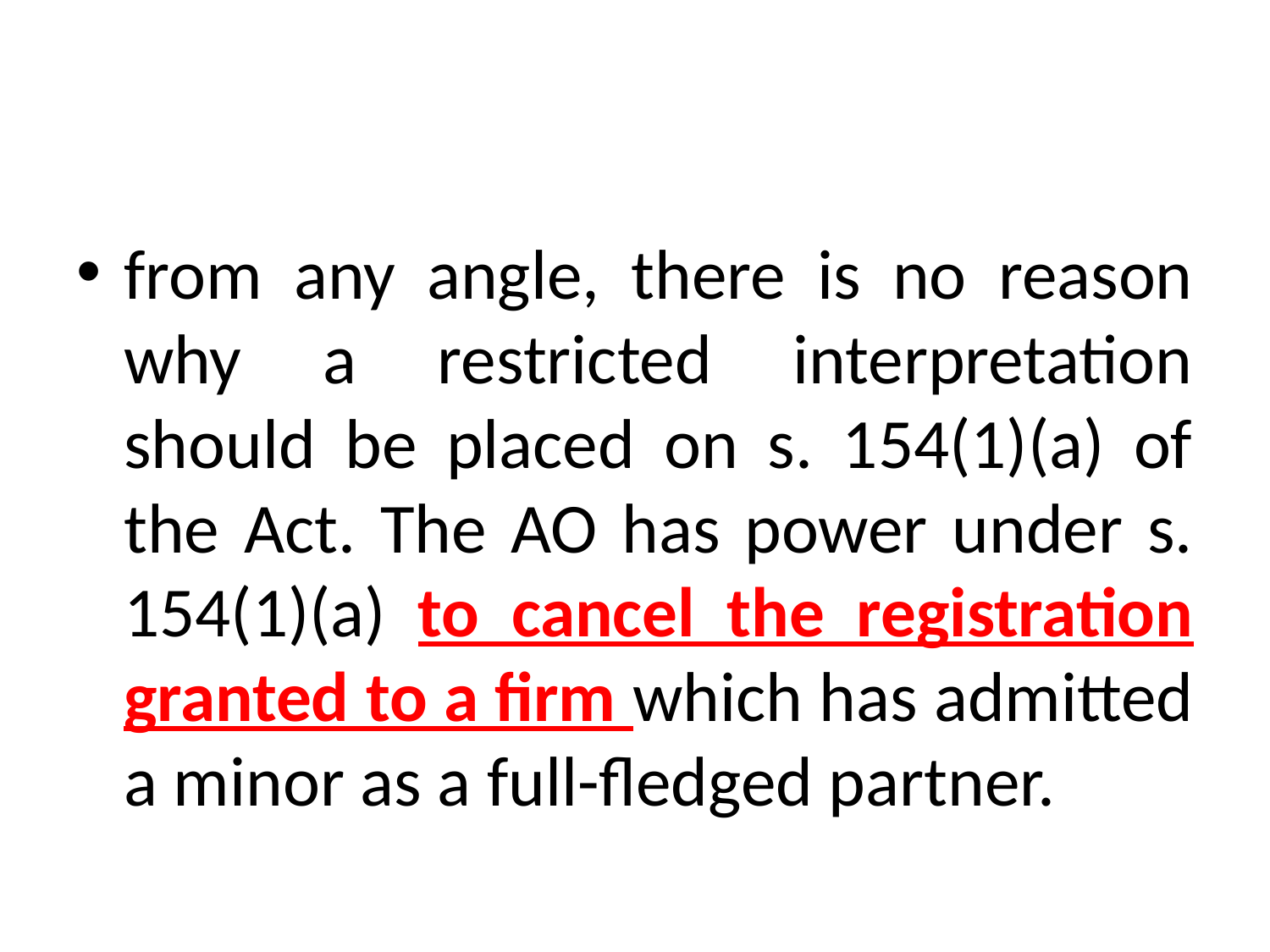

#
from any angle, there is no reason why a restricted interpretation should be placed on s. 154(1)(a) of the Act. The AO has power under s. 154(1)(a) to cancel the registration granted to a firm which has admitted a minor as a full-fledged partner.